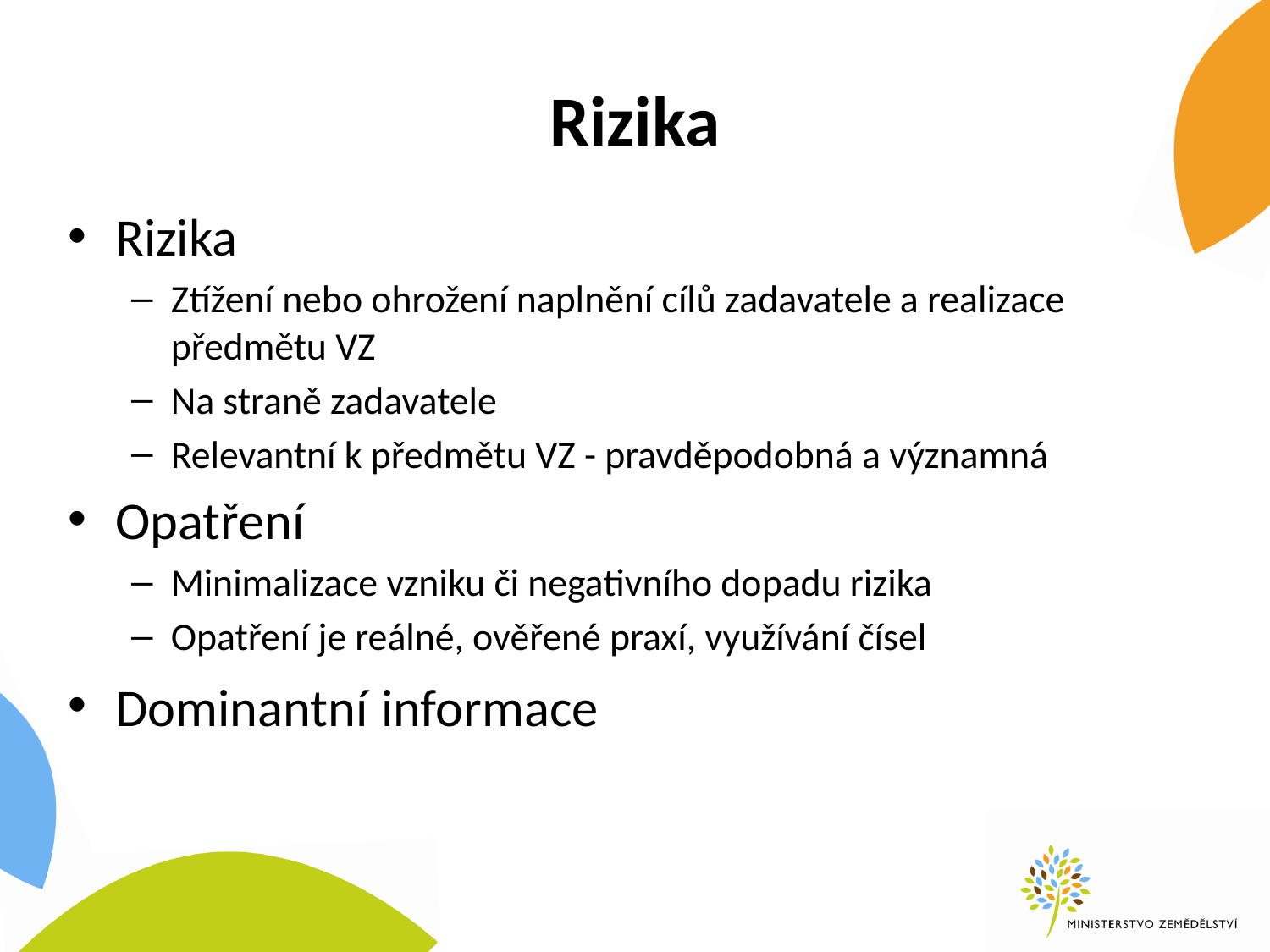

# Rizika
Rizika
Ztížení nebo ohrožení naplnění cílů zadavatele a realizace předmětu VZ
Na straně zadavatele
Relevantní k předmětu VZ - pravděpodobná a významná
Opatření
Minimalizace vzniku či negativního dopadu rizika
Opatření je reálné, ověřené praxí, využívání čísel
Dominantní informace